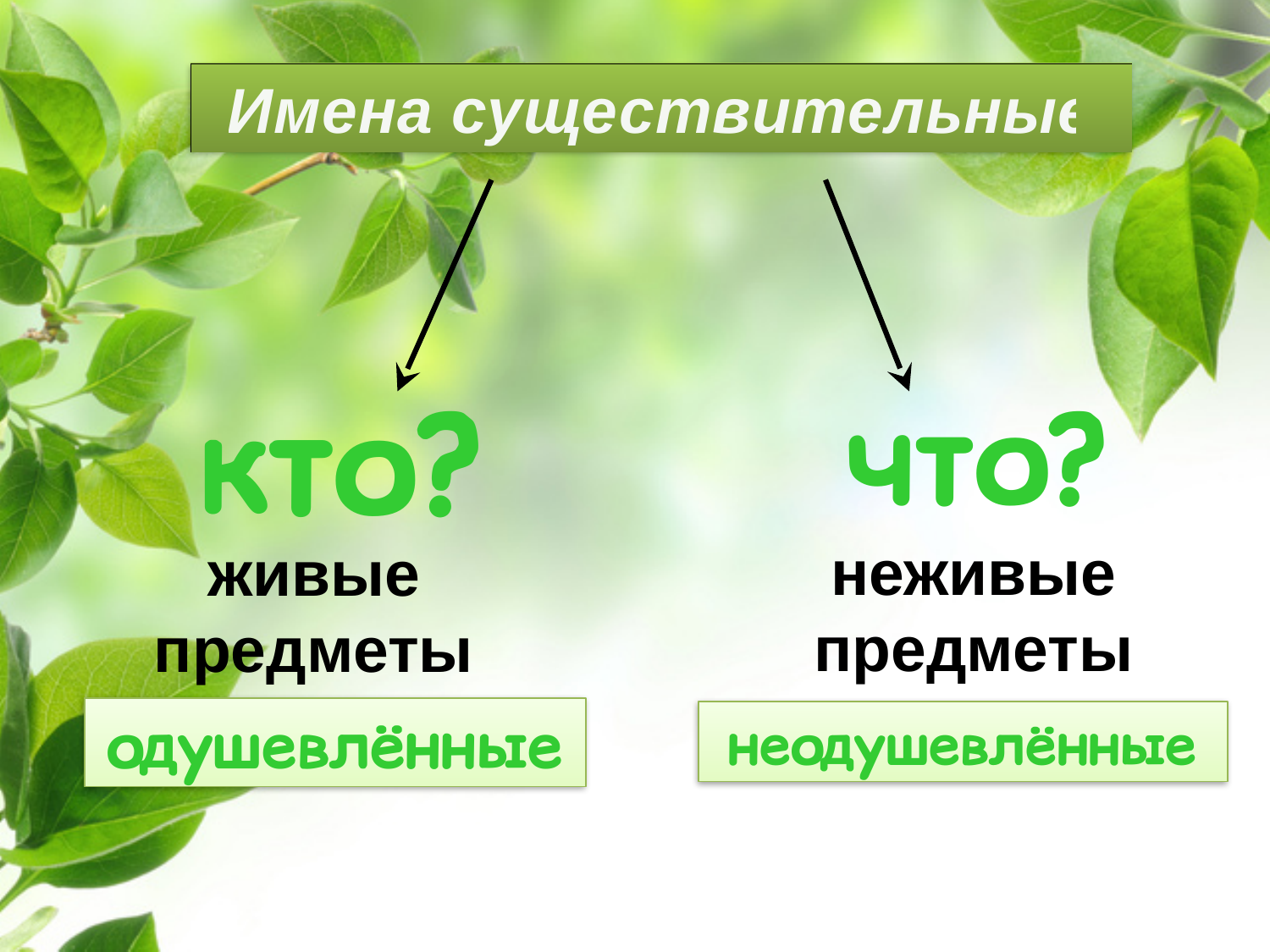

Имена существительные

кто?
что?
неживые
предметы
живые
предметы
одушевлённые
неодушевлённые